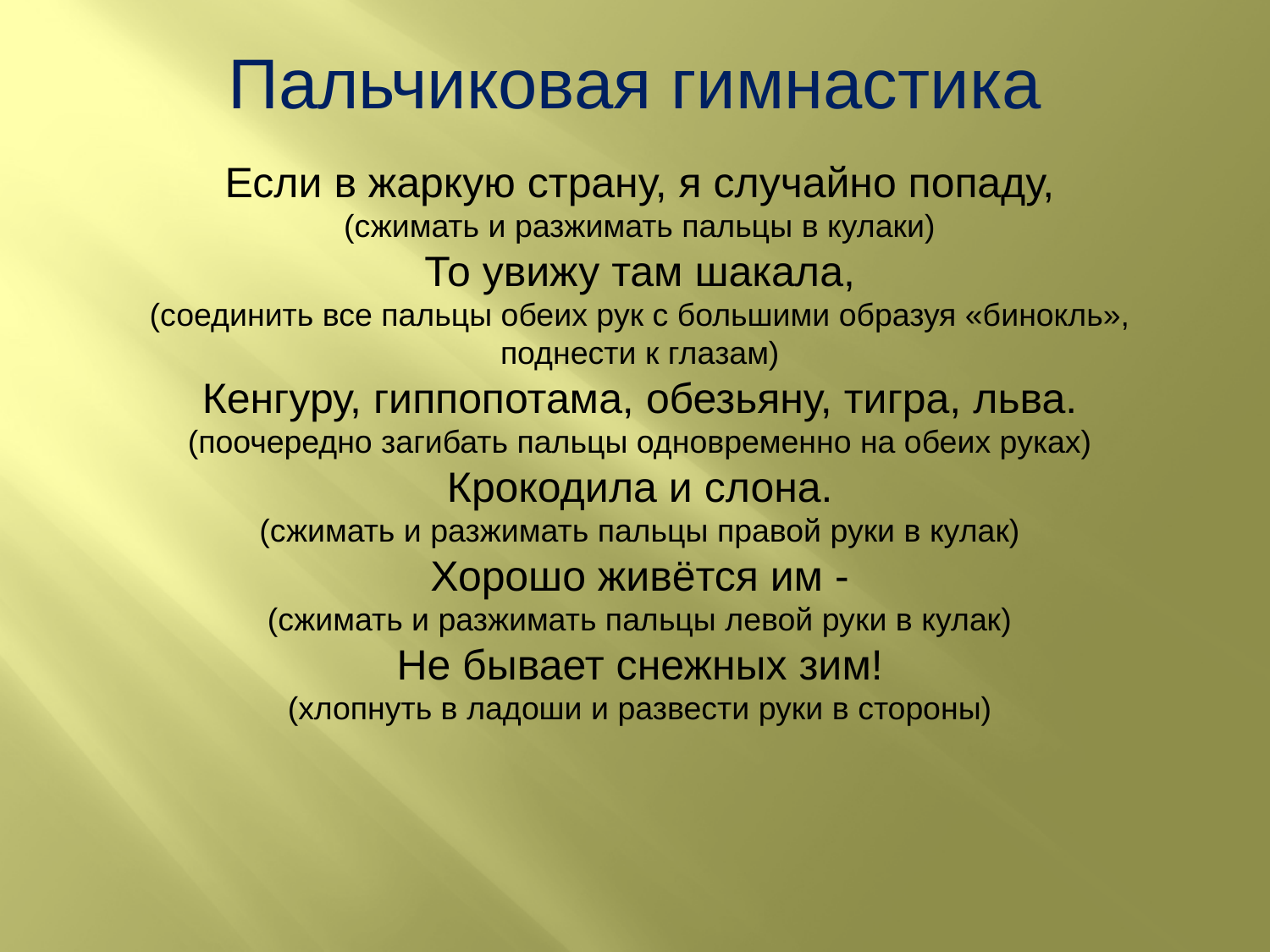

Пальчиковая гимнастика
Если в жаркую страну, я случайно попаду,
(сжимать и разжимать пальцы в кулаки)
То увижу там шакала,
(соединить все пальцы обеих рук с большими образуя «бинокль», поднести к глазам)
Кенгуру, гиппопотама, обезьяну, тигра, льва.
(поочередно загибать пальцы одновременно на обеих руках)
Крокодила и слона.
(сжимать и разжимать пальцы правой руки в кулак)
Хорошо живётся им -
(сжимать и разжимать пальцы левой руки в кулак)
Не бывает снежных зим!
(хлопнуть в ладоши и развести руки в стороны)

 .